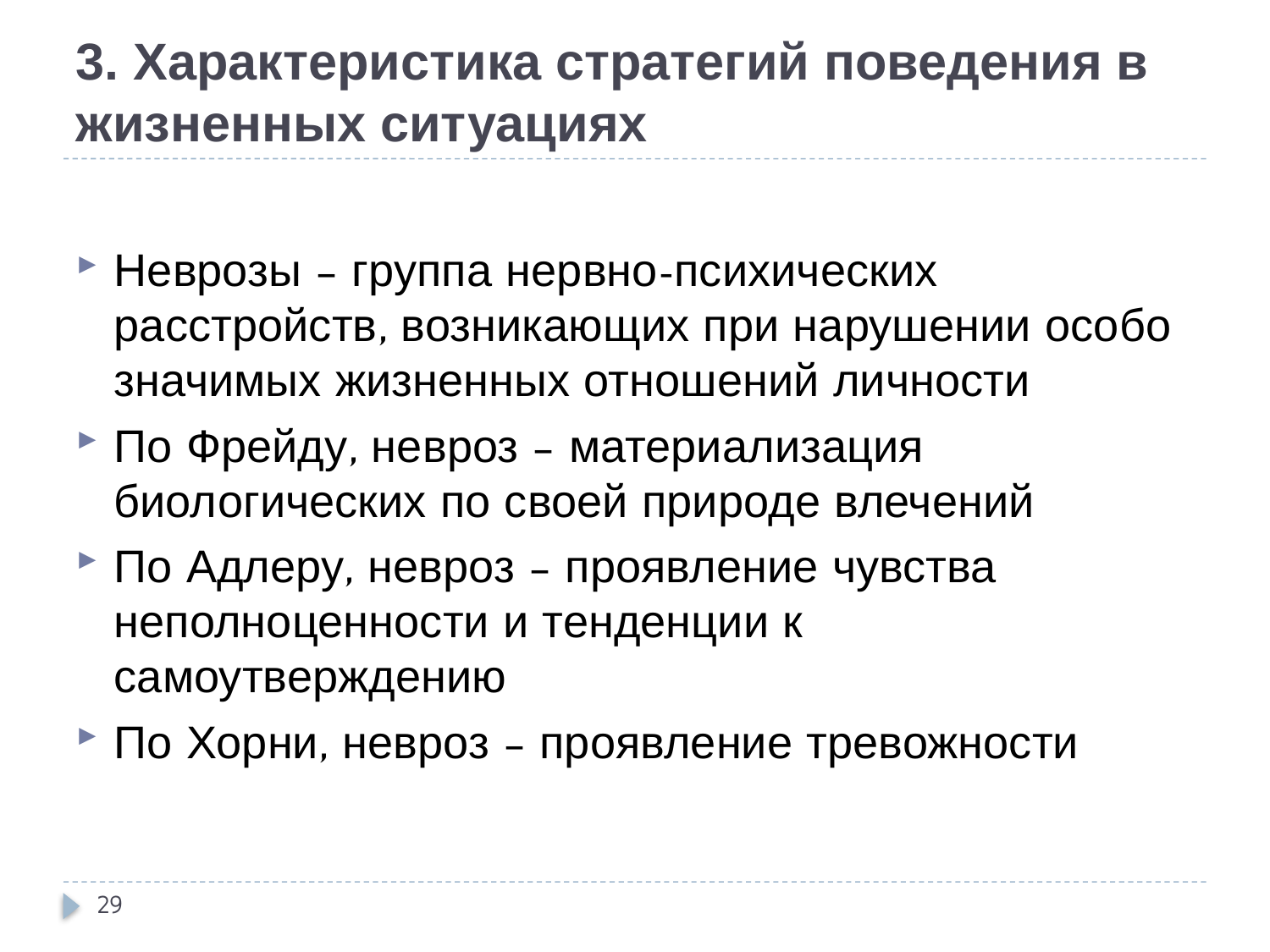

# 3. Характеристика стратегий поведения в жизненных ситуациях

Неврозы – группа нервно-психических расстройств, возникающих при нарушении особо значимых жизненных отношений личности
По Фрейду, невроз – материализация биологических по своей природе влечений
По Адлеру, невроз – проявление чувства неполноценности и тенденции к самоутверждению
По Хорни, невроз – проявление тревожности
29